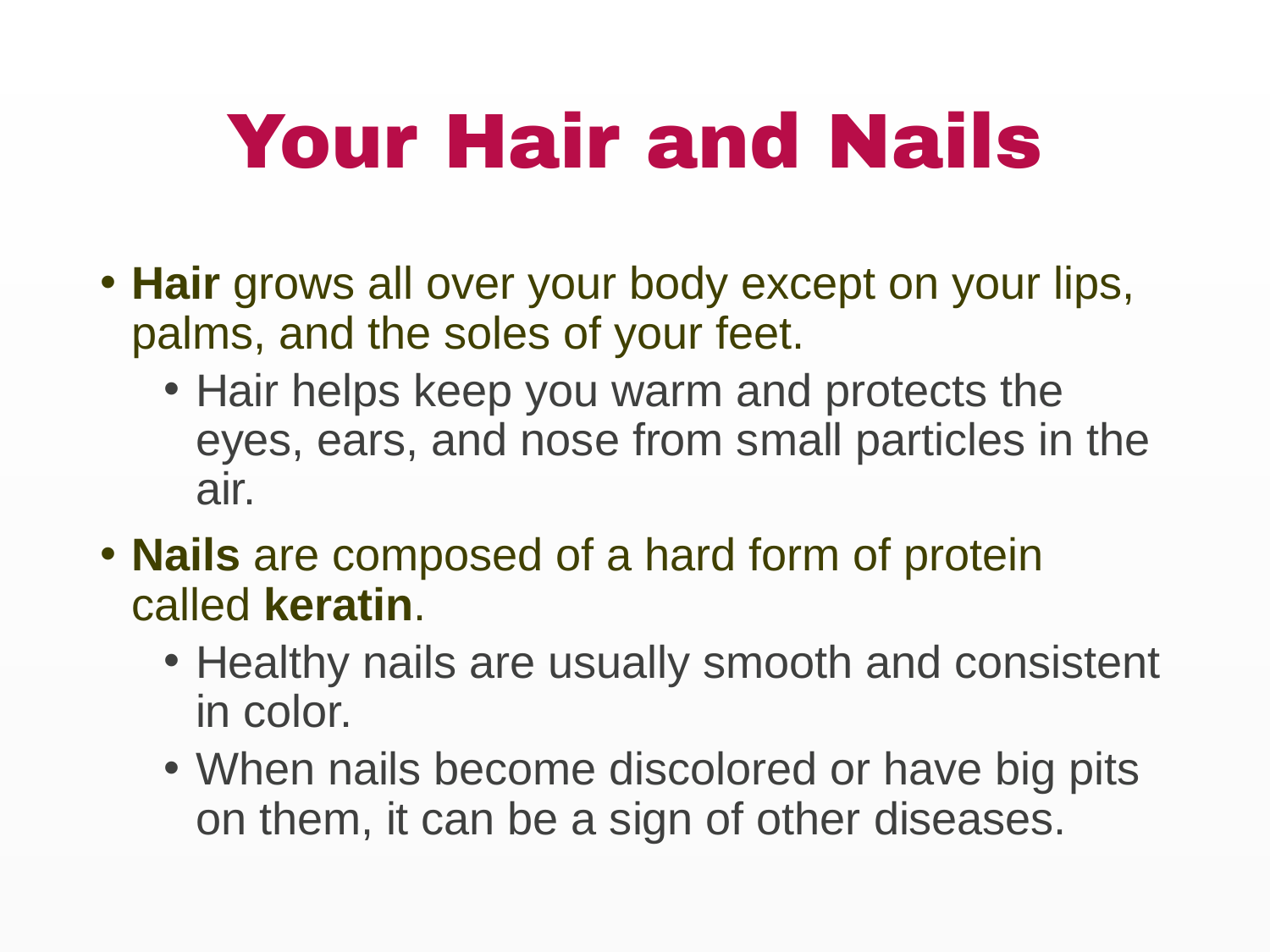

# Your Hair and Nails
Hair grows all over your body except on your lips, palms, and the soles of your feet.
Hair helps keep you warm and protects the eyes, ears, and nose from small particles in the air.
Nails are composed of a hard form of protein called keratin.
Healthy nails are usually smooth and consistent in color.
When nails become discolored or have big pits on them, it can be a sign of other diseases.